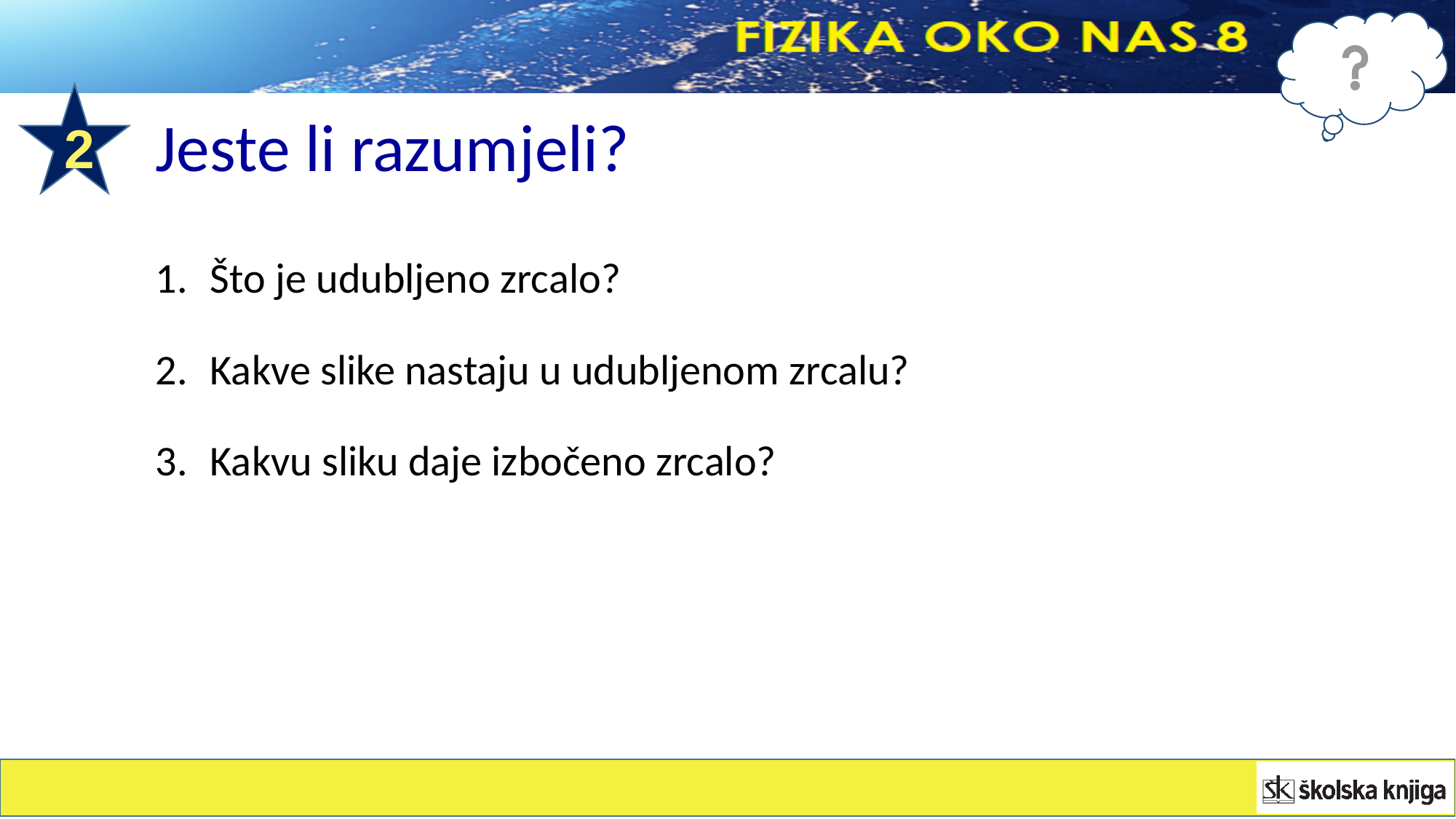

2
Jeste li razumjeli?
Što je udubljeno zrcalo?
Kakve slike nastaju u udubljenom zrcalu?
Kakvu sliku daje izbočeno zrcalo?